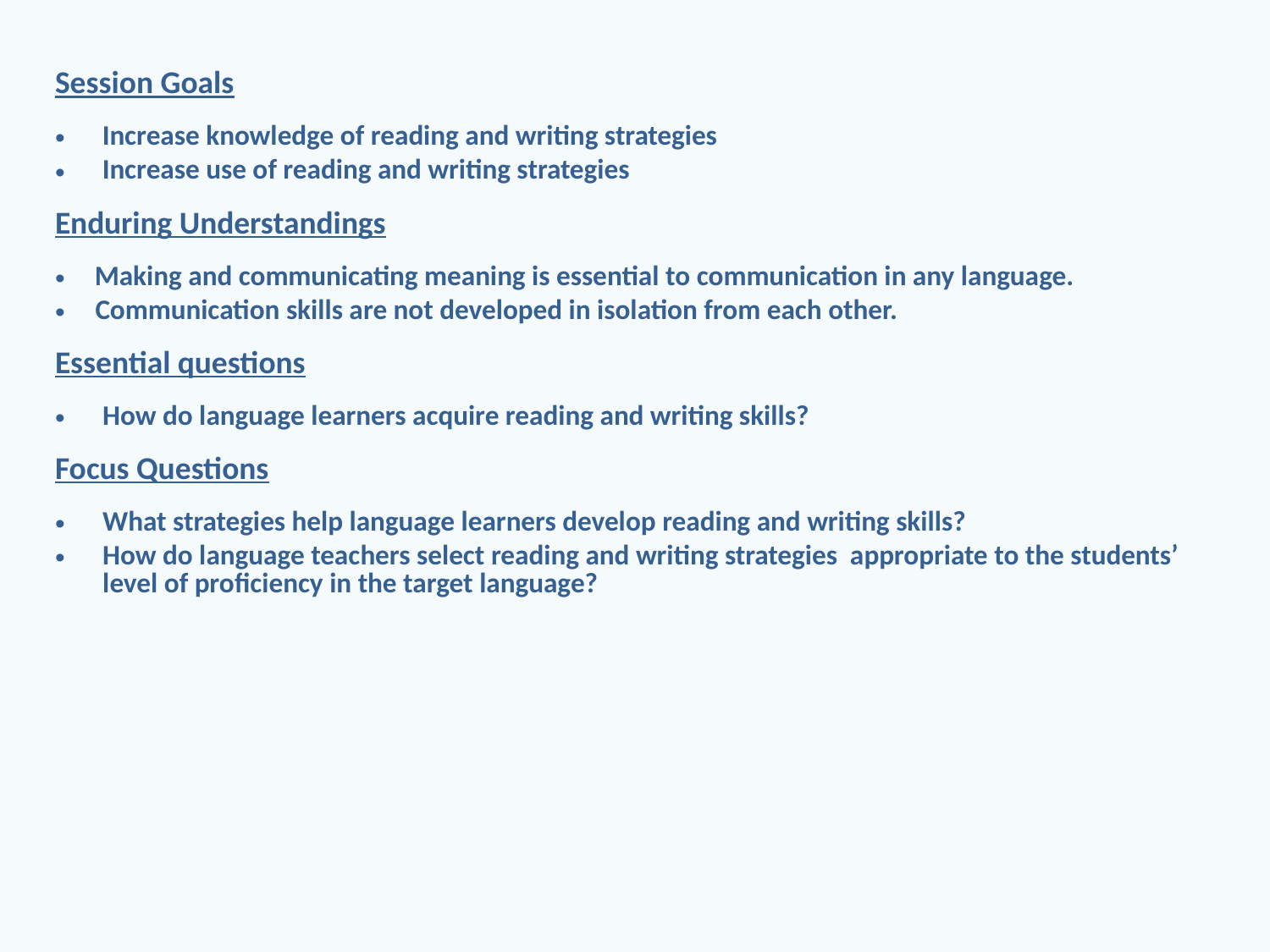

Session Goals

Increase knowledge of reading and writing strategies
Increase use of reading and writing strategies

Enduring Understandings

Making and communicating meaning is essential to communication in any language.
Communication skills are not developed in isolation from each other.

Essential questions

How do language learners acquire reading and writing skills?

Focus Questions

What strategies help language learners develop reading and writing skills?
How do language teachers select reading and writing strategies  appropriate to the students’ level of proficiency in the target language?